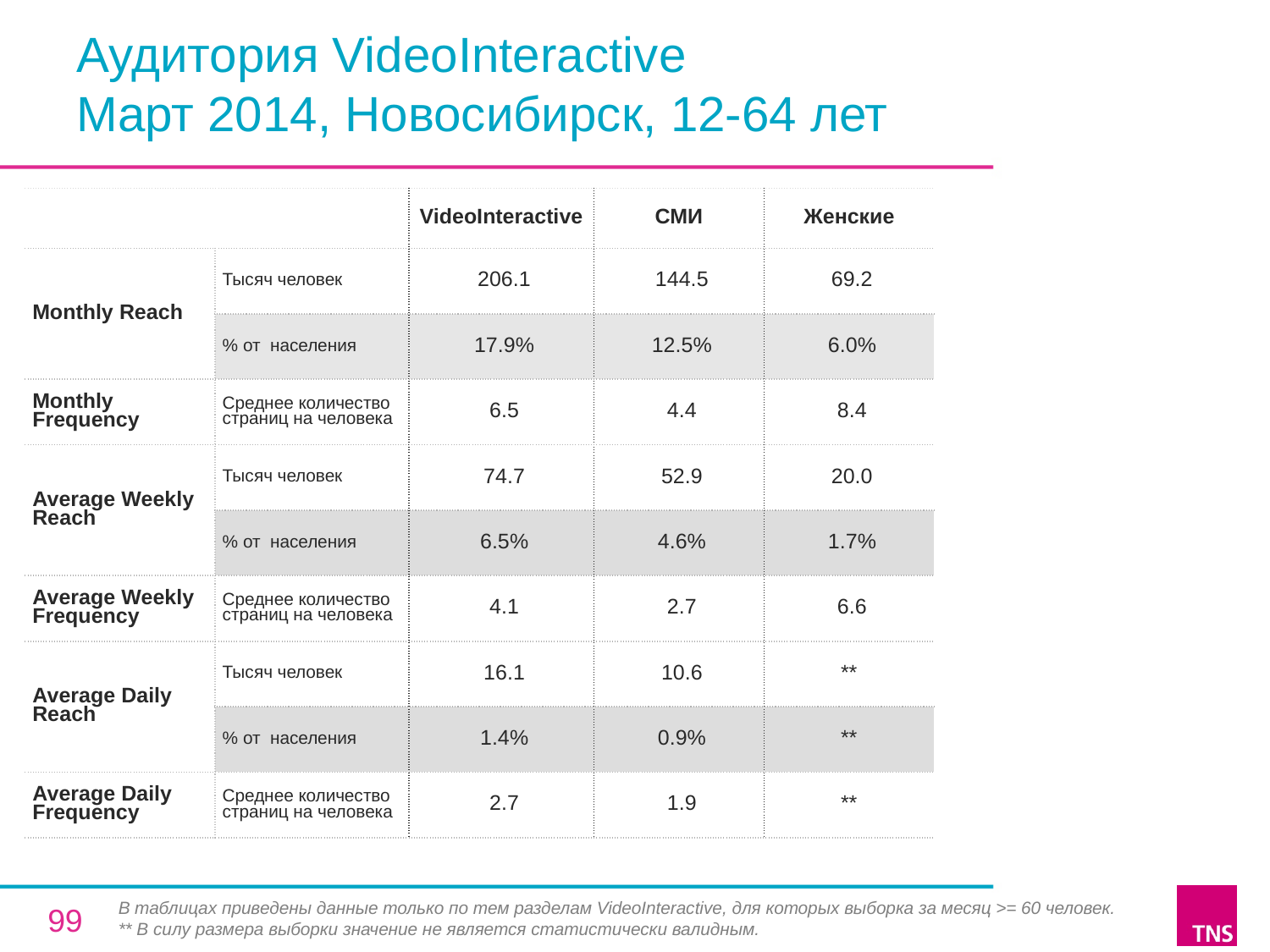

# Аудитория VideoInteractive Март 2014, Новосибирск, 12-64 лет
|  |  | VideoInteractive | СМИ | Женские |
| --- | --- | --- | --- | --- |
| Monthly Reach | Тысяч человек | 206.1 | 144.5 | 69.2 |
|  | % от населения | 17.9% | 12.5% | 6.0% |
| Monthly Frequency | Среднее количество страниц на человека | 6.5 | 4.4 | 8.4 |
| Average Weekly Reach | Тысяч человек | 74.7 | 52.9 | 20.0 |
|  | % от населения | 6.5% | 4.6% | 1.7% |
| Average Weekly Frequency | Среднее количество страниц на человека | 4.1 | 2.7 | 6.6 |
| Average Daily Reach | Тысяч человек | 16.1 | 10.6 | \*\* |
|  | % от населения | 1.4% | 0.9% | \*\* |
| Average Daily Frequency | Среднее количество страниц на человека | 2.7 | 1.9 | \*\* |
В таблицах приведены данные только по тем разделам VideoInteractive, для которых выборка за месяц >= 60 человек.
** В силу размера выборки значение не является статистически валидным.
99